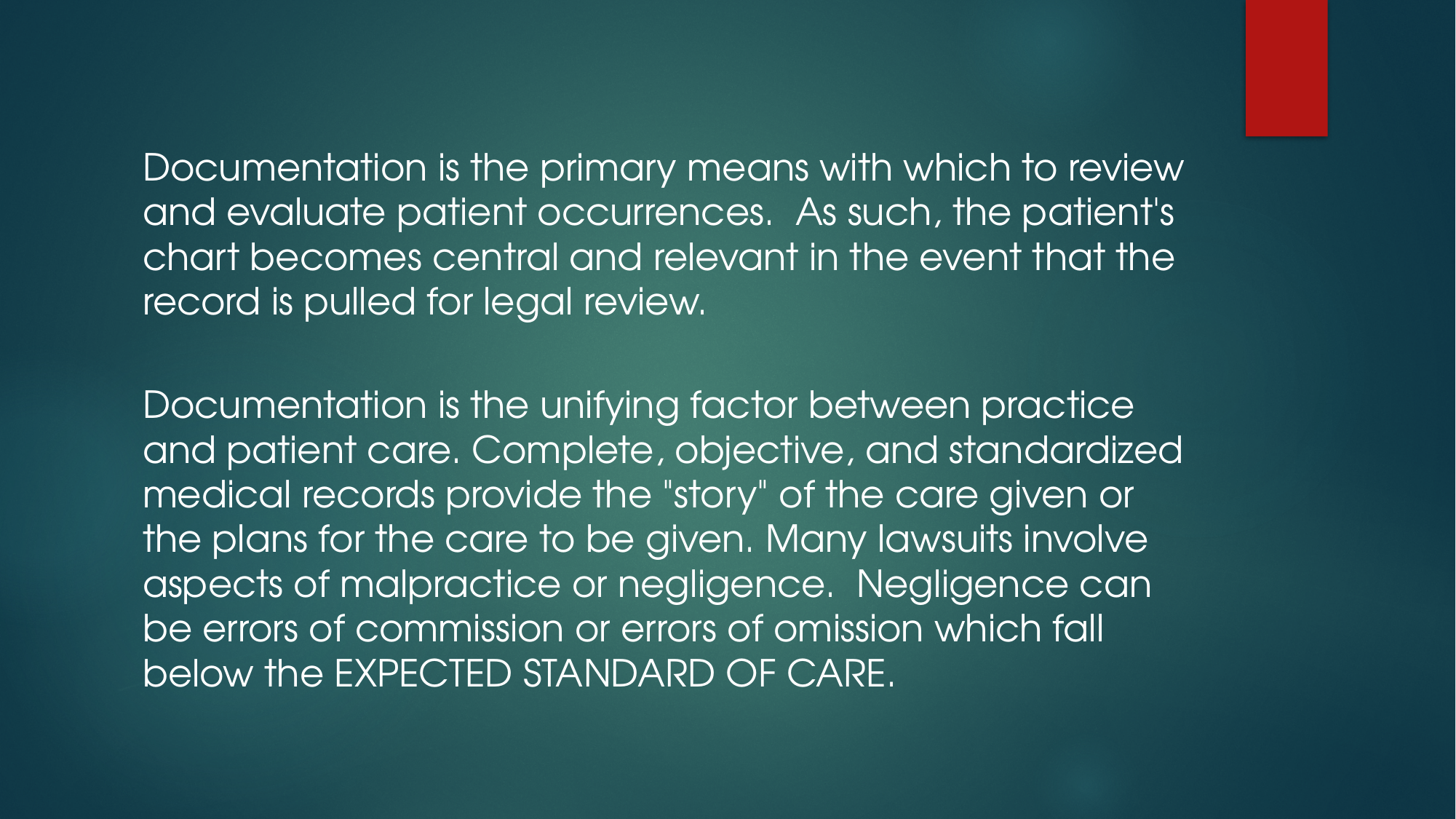

Documentation is the primary means with which to review and evaluate patient occurrences.  As such, the patient's chart becomes central and relevant in the event that the record is pulled for legal review.

Documentation is the unifying factor between practice and patient care. Complete, objective, and standardized medical records provide the "story" of the care given or the plans for the care to be given. Many lawsuits involve aspects of malpractice or negligence.  Negligence can be errors of commission or errors of omission which fall below the EXPECTED STANDARD OF CARE.